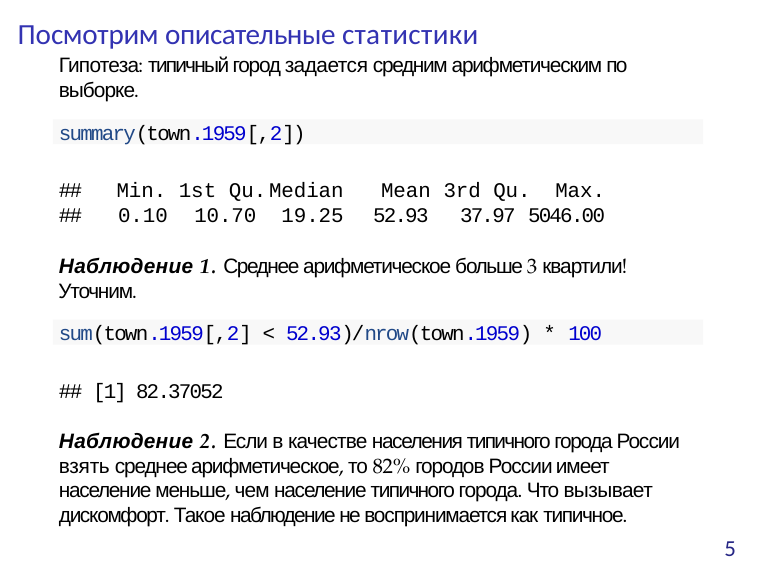

# Посмотрим описательные статистики
Гипотеза: типичный город задается средним арифметическим по  выборке.
summary(town.1959[,2])
| ## | Min. 1st Qu. Median | Mean 3rd Qu. Max. |
| --- | --- | --- |
| ## | 0.10 10.70 19.25 | 52.93 37.97 5046.00 |
Наблюдение 1. Среднее арифметическое больше 3 квартили!  Уточним.
sum(town.1959[,2] < 52.93)/nrow(town.1959) * 100
## [1] 82.37052

Наблюдение 2. Если в качестве населения типичного города России  взять среднее арифметическое, то 82% городов России имеет  население меньше, чем население типичного города. Что вызывает  дискомфорт. Такое наблюдение не воспринимается как типичное.
5